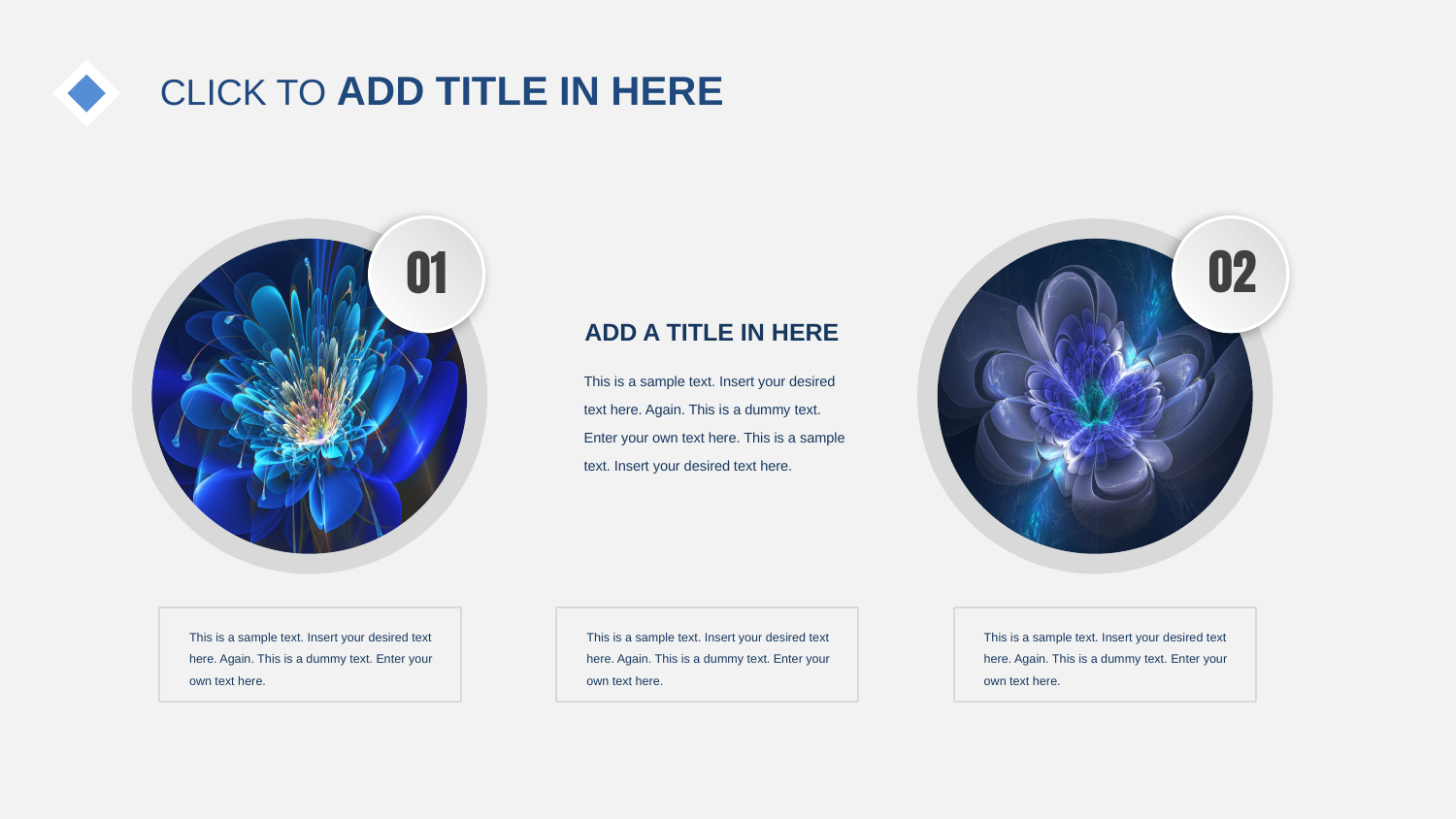

01

02

ADD A TITLE IN HERE
This is a sample text. Insert your desired text here. Again. This is a dummy text. Enter your own text here. This is a sample text. Insert your desired text here.

This is a sample text. Insert your desired text here. Again. This is a dummy text. Enter your own text here.

This is a sample text. Insert your desired text here. Again. This is a dummy text. Enter your own text here.

This is a sample text. Insert your desired text here. Again. This is a dummy text. Enter your own text here.